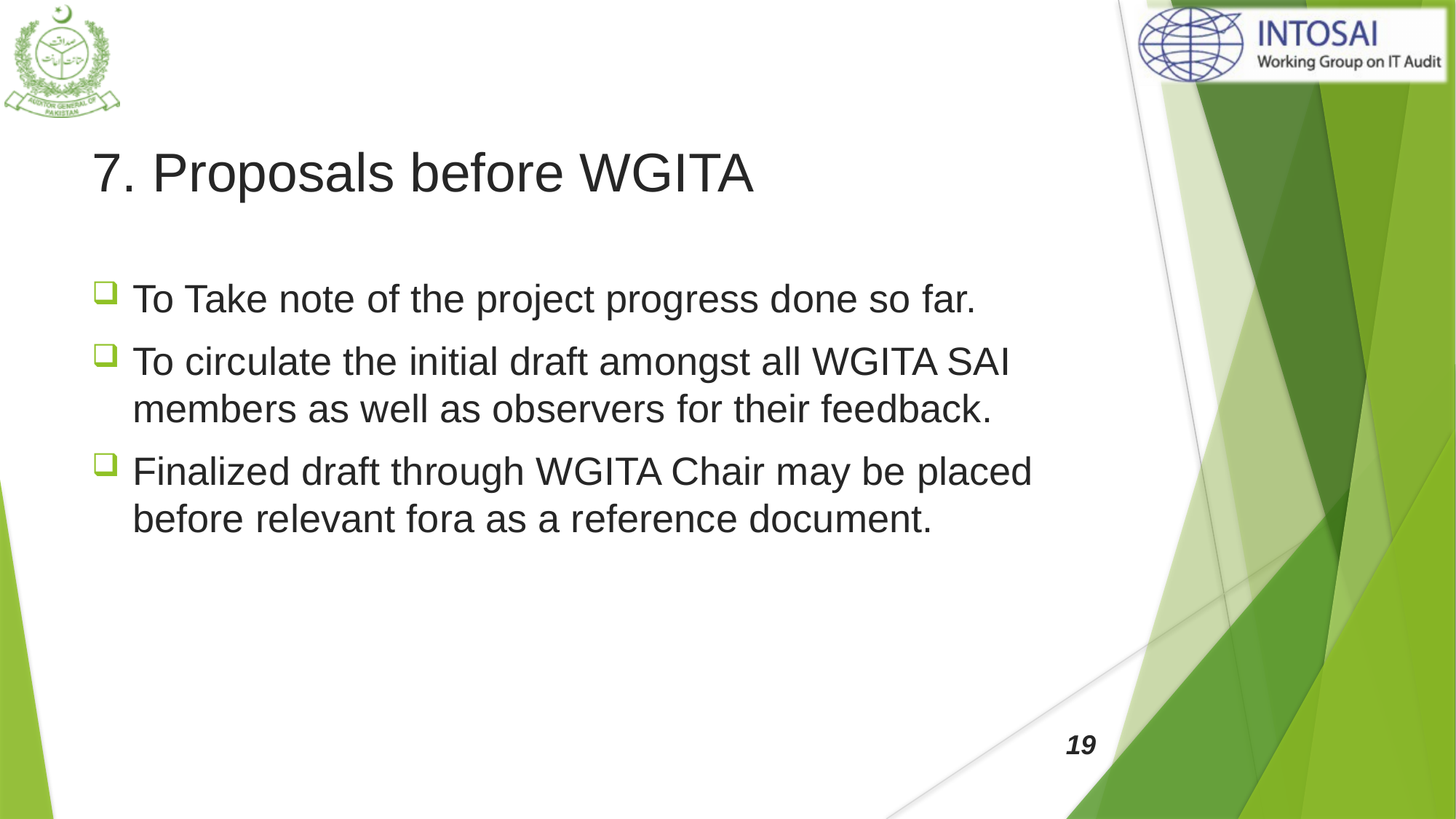

# 7. Proposals before WGITA
To Take note of the project progress done so far.
To circulate the initial draft amongst all WGITA SAI members as well as observers for their feedback.
Finalized draft through WGITA Chair may be placed before relevant fora as a reference document.
19